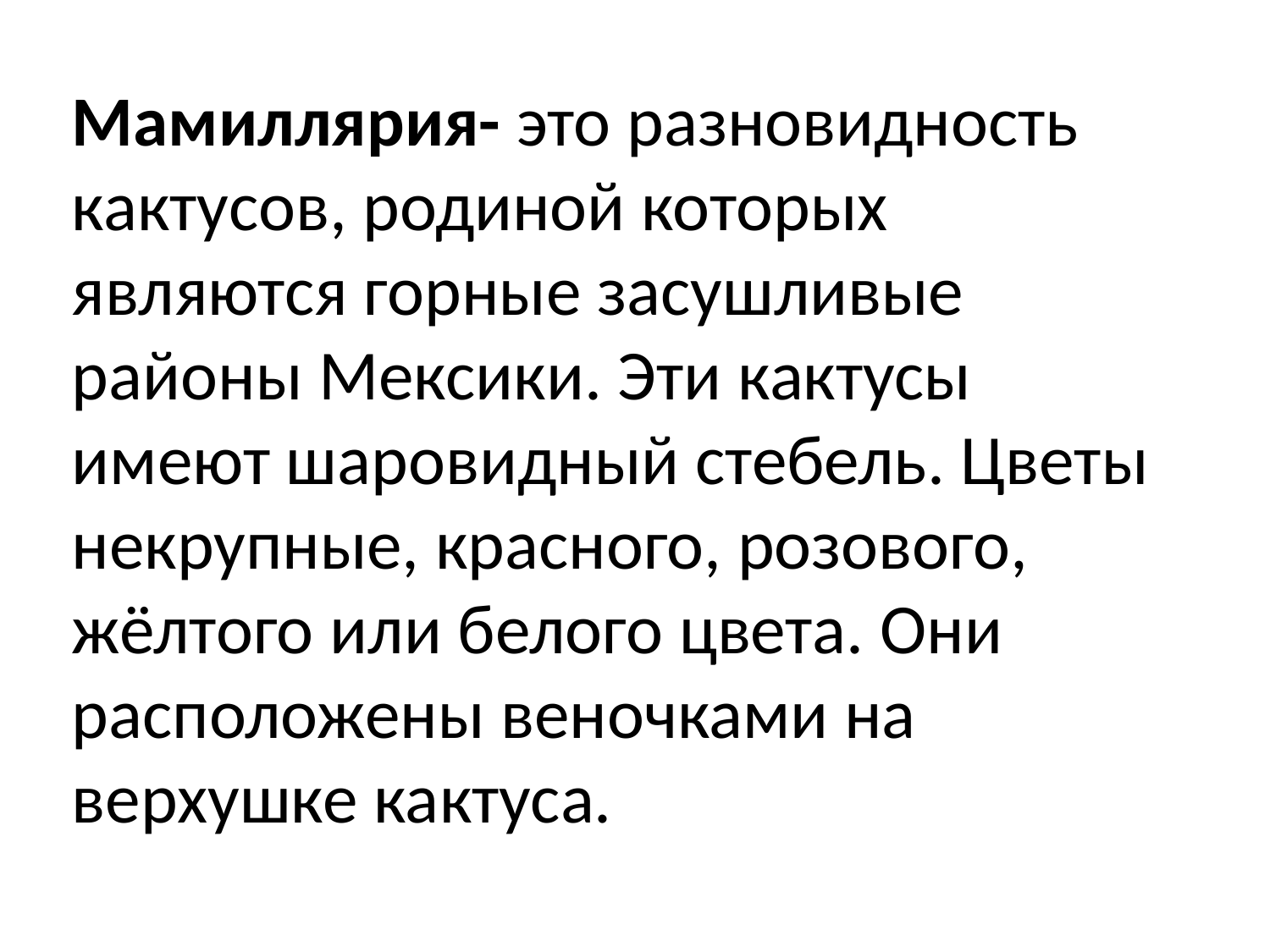

Мамиллярия- это разновидность кактусов, родиной которых являются горные засушливые районы Мексики. Эти кактусы имеют шаровидный стебель. Цветы некрупные, красного, розового, жёлтого или белого цвета. Они расположены веночками на верхушке кактуса.